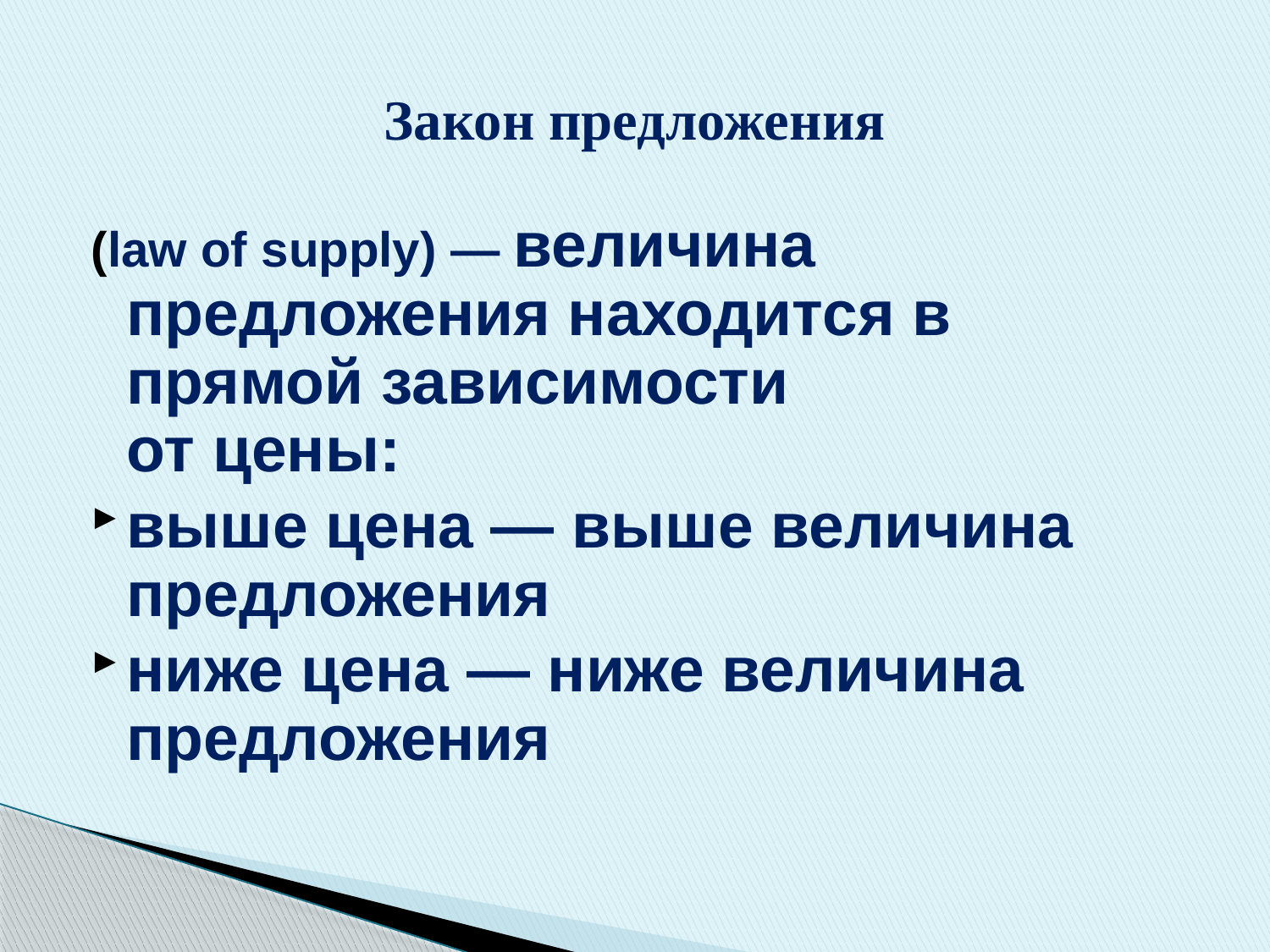

# Закон предложения
(law of supply) — величина предложения находится в прямой зависимости
от цены:
выше цена — выше величина предложения
ниже цена — ниже величина предложения